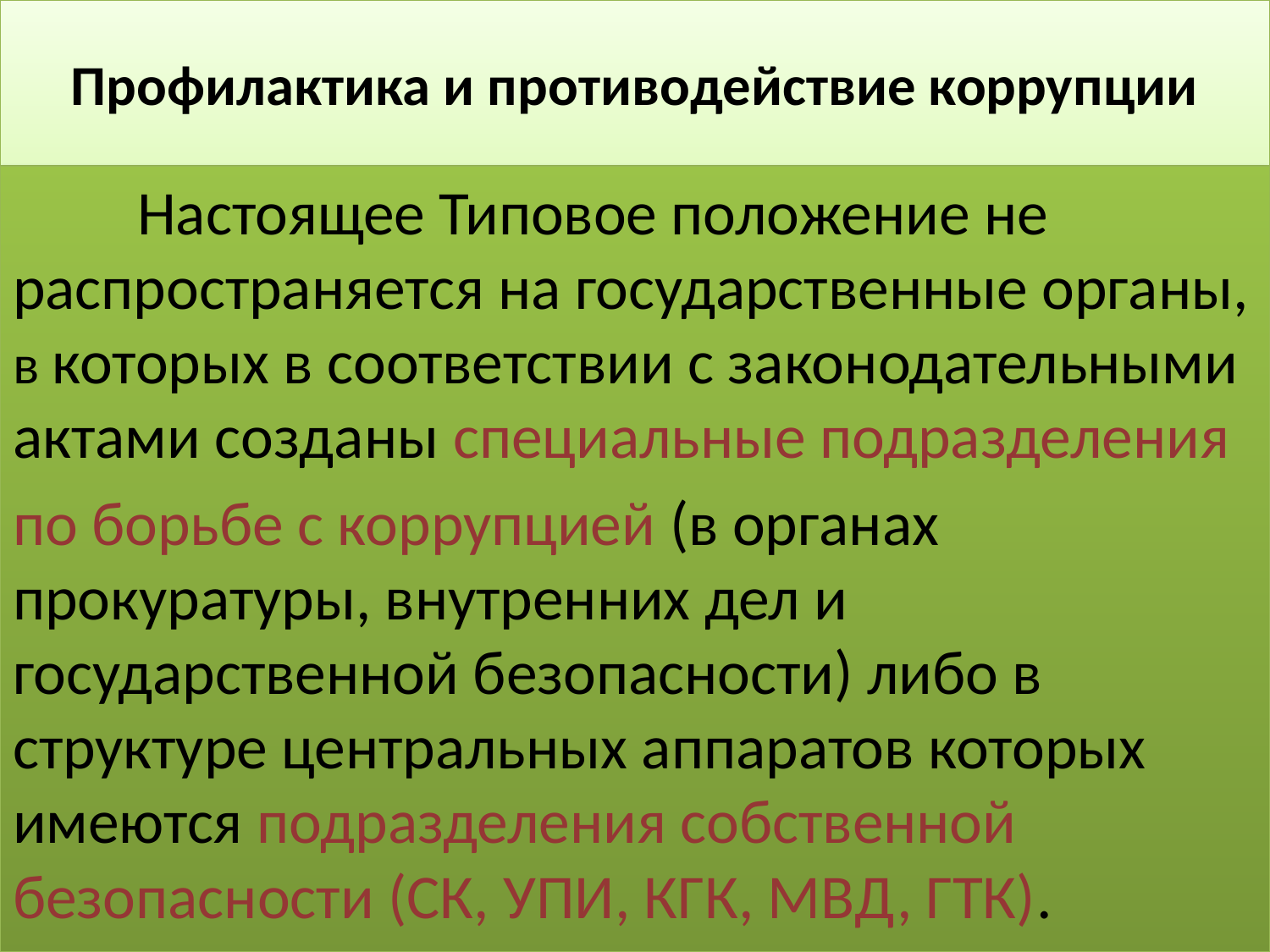

# Профилактика и противодействие коррупции
	Настоящее Типовое положение не распространяется на государственные органы, в которых в соответствии с законодательными актами созданы специальные подразделения
по борьбе с коррупцией (в органах прокуратуры, внутренних дел и государственной безопасности) либо в структуре центральных аппаратов которых имеются подразделения собственной безопасности (СК, УПИ, КГК, МВД, ГТК).
39